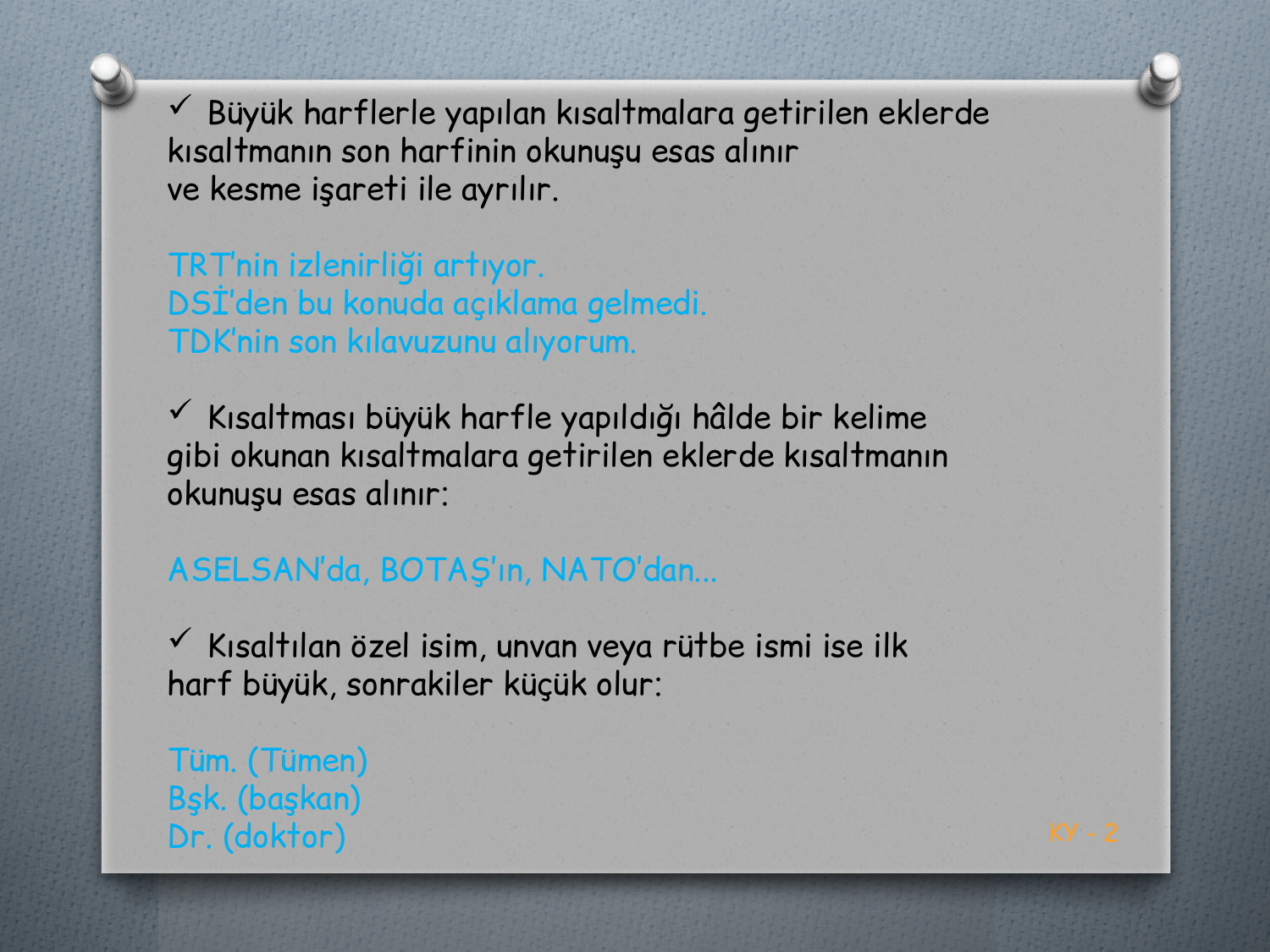

Büyük harflerle yapılan kısaltmalara getirilen eklerde
kısaltmanın son harfinin okunuşu esas alınır
ve kesme işareti ile ayrılır.

TRT’nin izlenirliği artıyor.
DSİ’den bu konuda açıklama gelmedi.
TDK’nin son kılavuzunu alıyorum.

Kısaltması büyük harfle yapıldığı hâlde bir kelime
gibi okunan kısaltmalara getirilen eklerde kısaltmanın
okunuşu esas alınır:

ASELSAN’da, BOTAŞ’ın, NATO’dan...

Kısaltılan özel isim, unvan veya rütbe ismi ise ilk
harf büyük, sonrakiler küçük olur:

Tüm. (Tümen)
Bşk. (başkan)
Dr. (doktor)
KY - 2